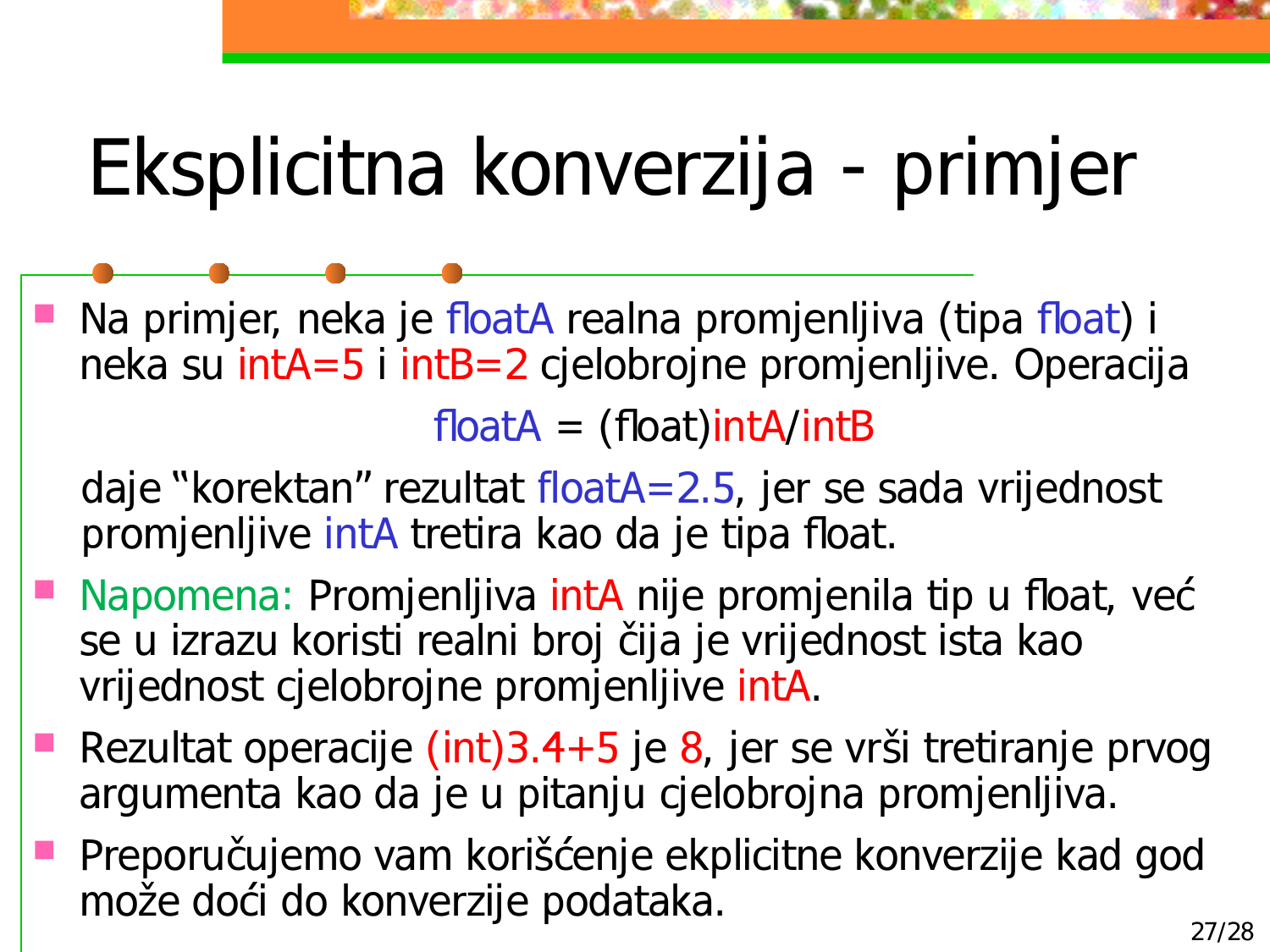

# Eksplicitna konverzija - primjer
Na primjer, neka je floatA realna promjenljiva (tipa float) i neka su intA=5 i intB=2 cjelobrojne promjenljive. Operacija
floatA = (float)intA/intB
daje “korektan” rezultat floatA=2.5, jer se sada vrijednost promjenljive intA tretira kao da je tipa float.
Napomena: Promjenljiva intA nije promjenila tip u float, već se u izrazu koristi realni broj čija je vrijednost ista kao vrijednost cjelobrojne promjenljive intA.
Rezultat operacije (int)3.4+5 je 8, jer se vrši tretiranje prvog argumenta kao da je u pitanju cjelobrojna promjenljiva.
Preporučujemo vam korišćenje ekplicitne konverzije kad god može doći do konverzije podataka.
27/28